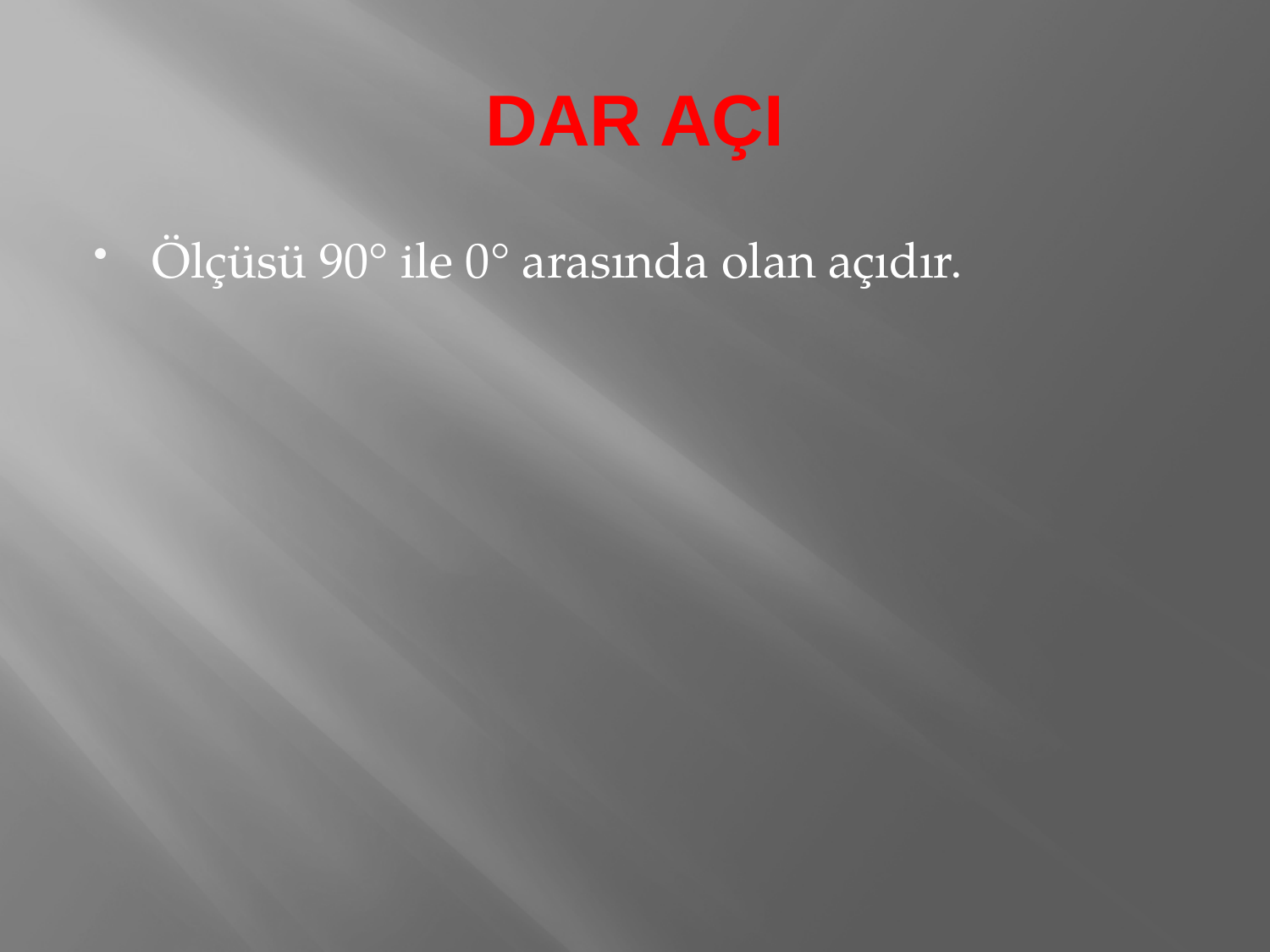

# DAR AÇI
Ölçüsü 90° ile 0° arasında olan açıdır.